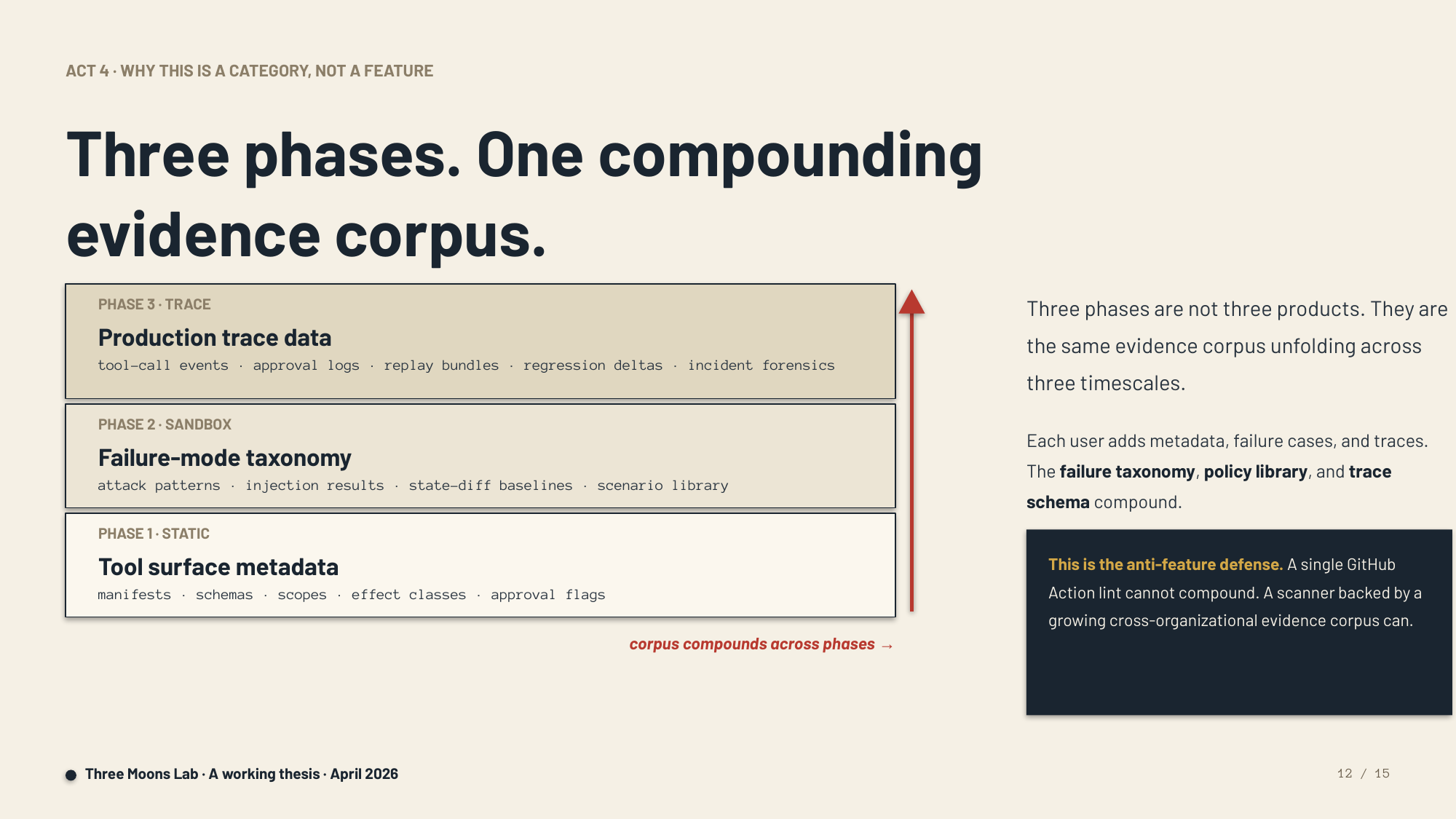

ACT 4 · WHY THIS IS A CATEGORY, NOT A FEATURE
Three phases. One compounding
evidence corpus.

Three phases are not three products. They are the same evidence corpus unfolding across three timescales.

PHASE 3 · TRACE
Production trace data
tool-call events · approval logs · replay bundles · regression deltas · incident forensics

PHASE 2 · SANDBOX
Each user adds metadata, failure cases, and traces. The failure taxonomy, policy library, and trace schema compound.
Failure-mode taxonomy
attack patterns · injection results · state-diff baselines · scenario library

PHASE 1 · STATIC

This is the anti-feature defense. A single GitHub Action lint cannot compound. A scanner backed by a growing cross-organizational evidence corpus can.
Tool surface metadata
manifests · schemas · scopes · effect classes · approval flags
corpus compounds across phases →
Three Moons Lab · A working thesis · April 2026
12 / 15